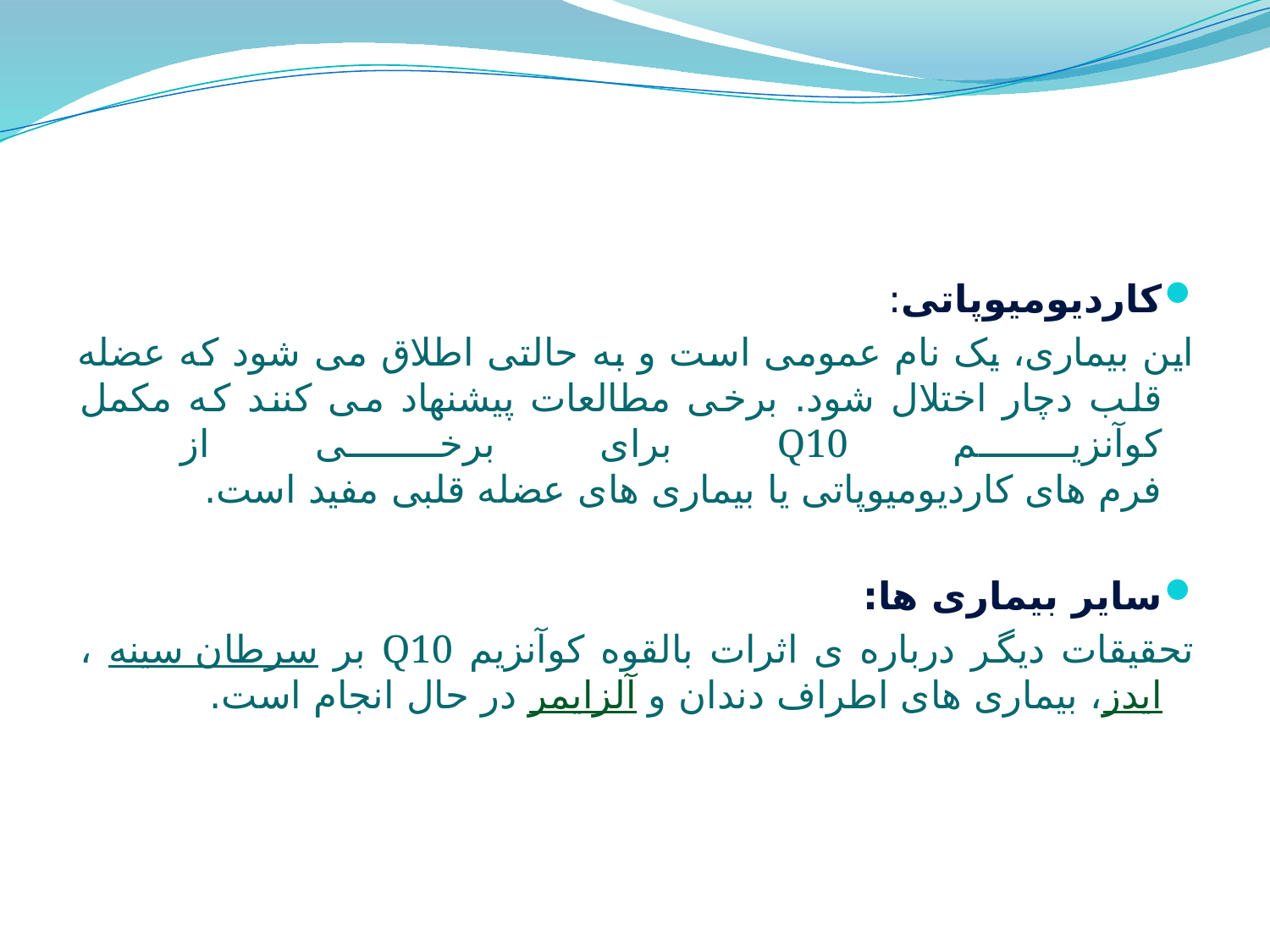

کاردیومیوپاتی:
این بیماری، یک نام عمومی است و به حالتی اطلاق می شود که عضله قلب دچار اختلال شود. برخی مطالعات پیشنهاد می کنند که مکمل کوآنزیم Q10 برای برخی از
فرم های کاردیومیوپاتی یا بیماری های عضله قلبی مفید است.

سایر بیماری ها:
تحقیقات دیگر درباره ی اثرات بالقوه کوآنزیم Q10 بر سرطان سینه ، ایدز، بیماری های اطراف دندان و آلزایمر در حال انجام است.